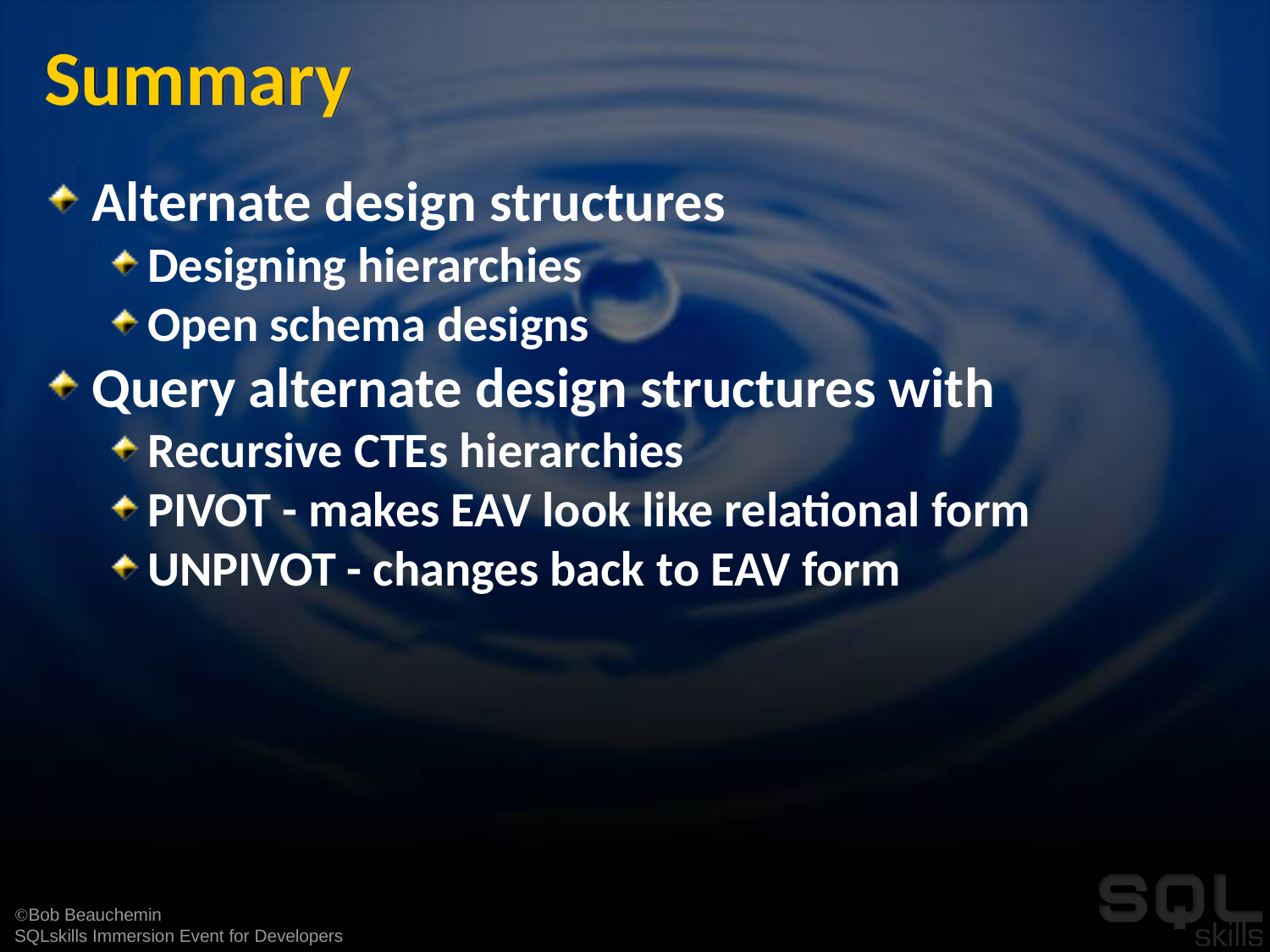

# Summary
Alternate design structures
Designing hierarchies
Open schema designs
Query alternate design structures with
Recursive CTEs hierarchies
PIVOT - makes EAV look like relational form
UNPIVOT - changes back to EAV form